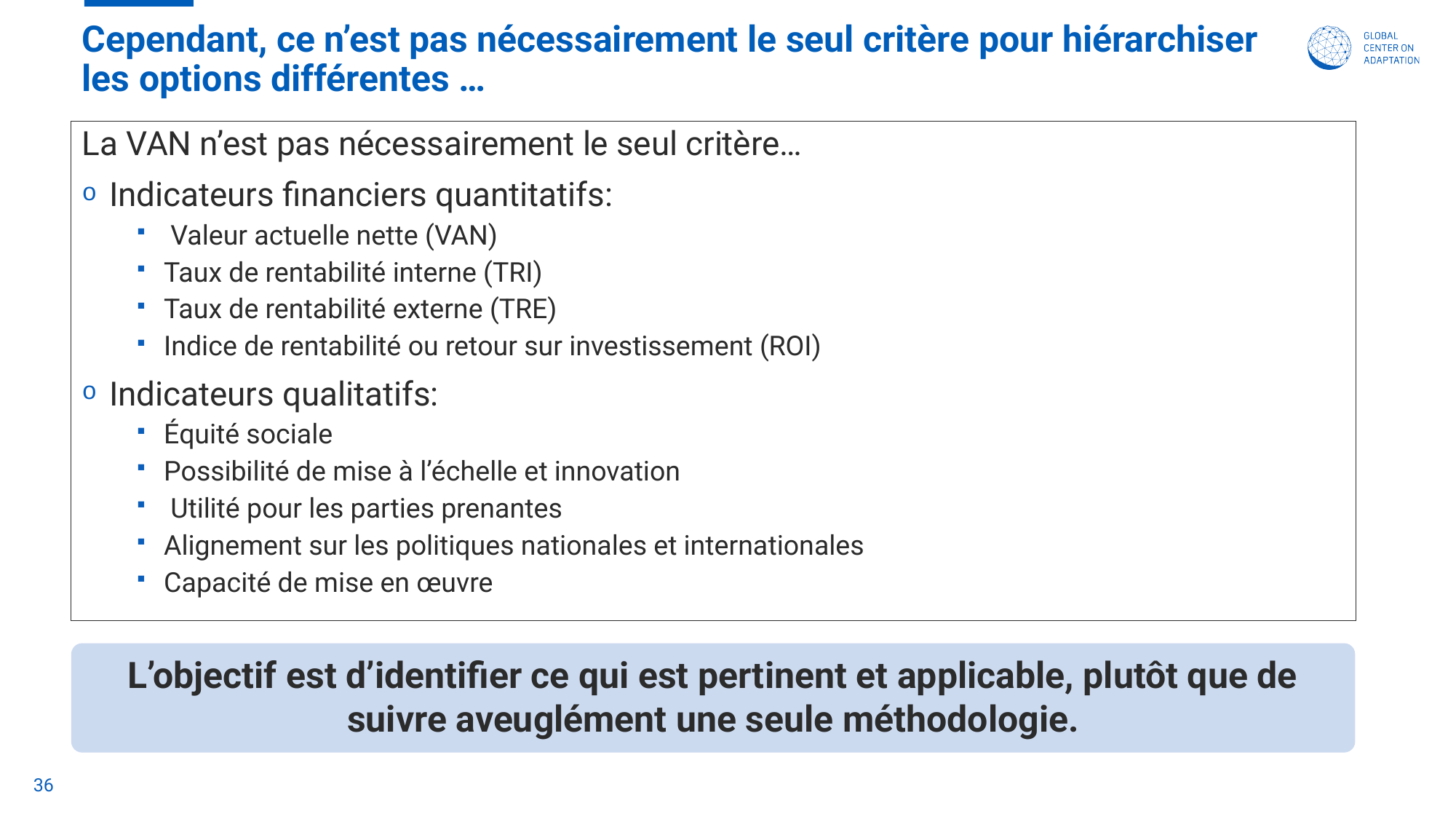

# Cependant, ce n’est pas nécessairement le seul critère pour hiérarchiser les options différentes …
La VAN n’est pas nécessairement le seul critère…
Indicateurs financiers quantitatifs:
 Valeur actuelle nette (VAN)
Taux de rentabilité interne (TRI)
Taux de rentabilité externe (TRE)
Indice de rentabilité ou retour sur investissement (ROI)
Indicateurs qualitatifs:
Équité sociale
Possibilité de mise à l’échelle et innovation
 Utilité pour les parties prenantes
Alignement sur les politiques nationales et internationales
Capacité de mise en œuvre
L’objectif est d’identifier ce qui est pertinent et applicable, plutôt que de suivre aveuglément une seule méthodologie.